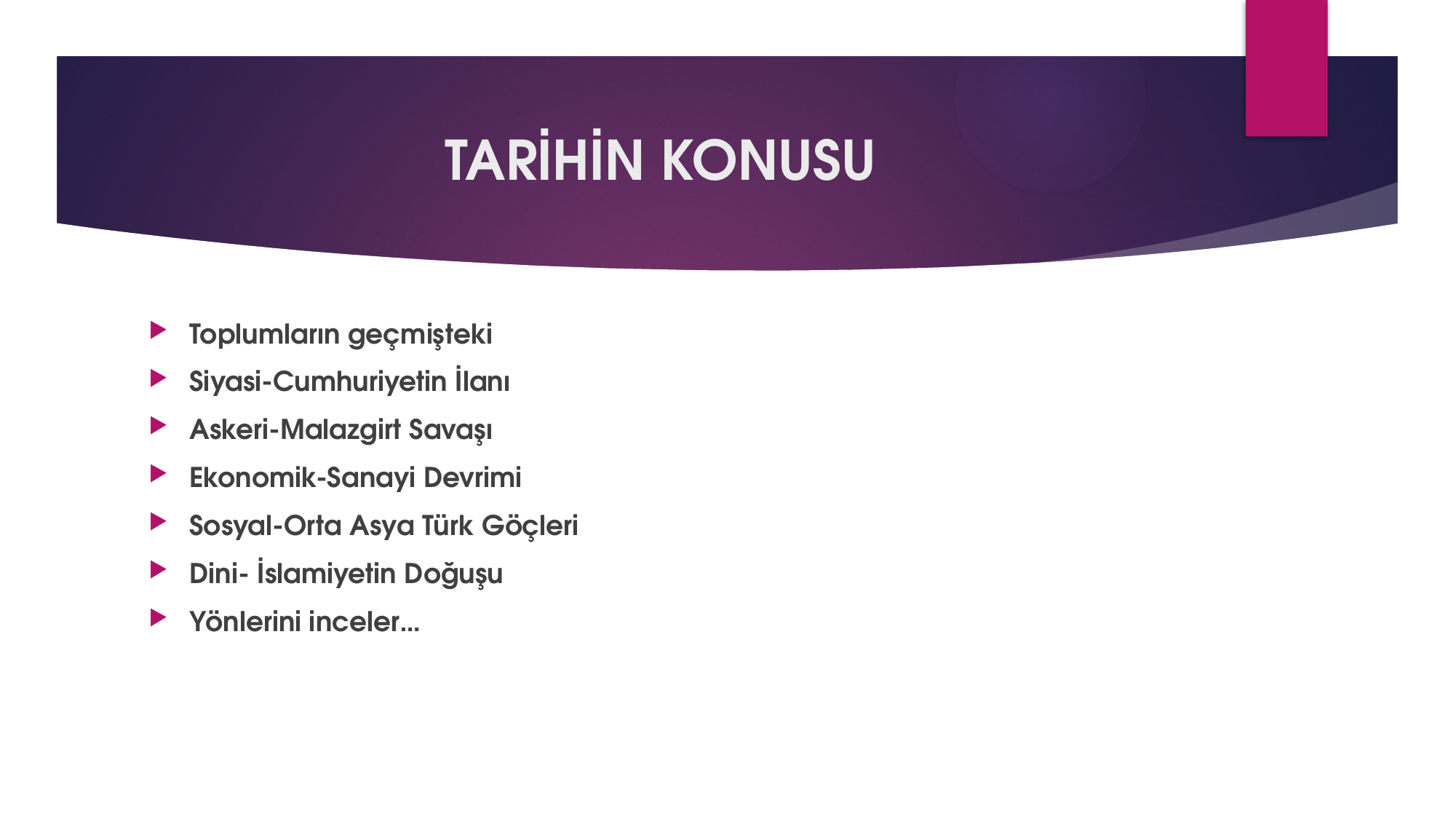

# TARİHİN KONUSU
Toplumların geçmişteki
Siyasi-Cumhuriyetin İlanı
Askeri-Malazgirt Savaşı
Ekonomik-Sanayi Devrimi
Sosyal-Orta Asya Türk Göçleri
Dini- İslamiyetin Doğuşu
Yönlerini inceler…